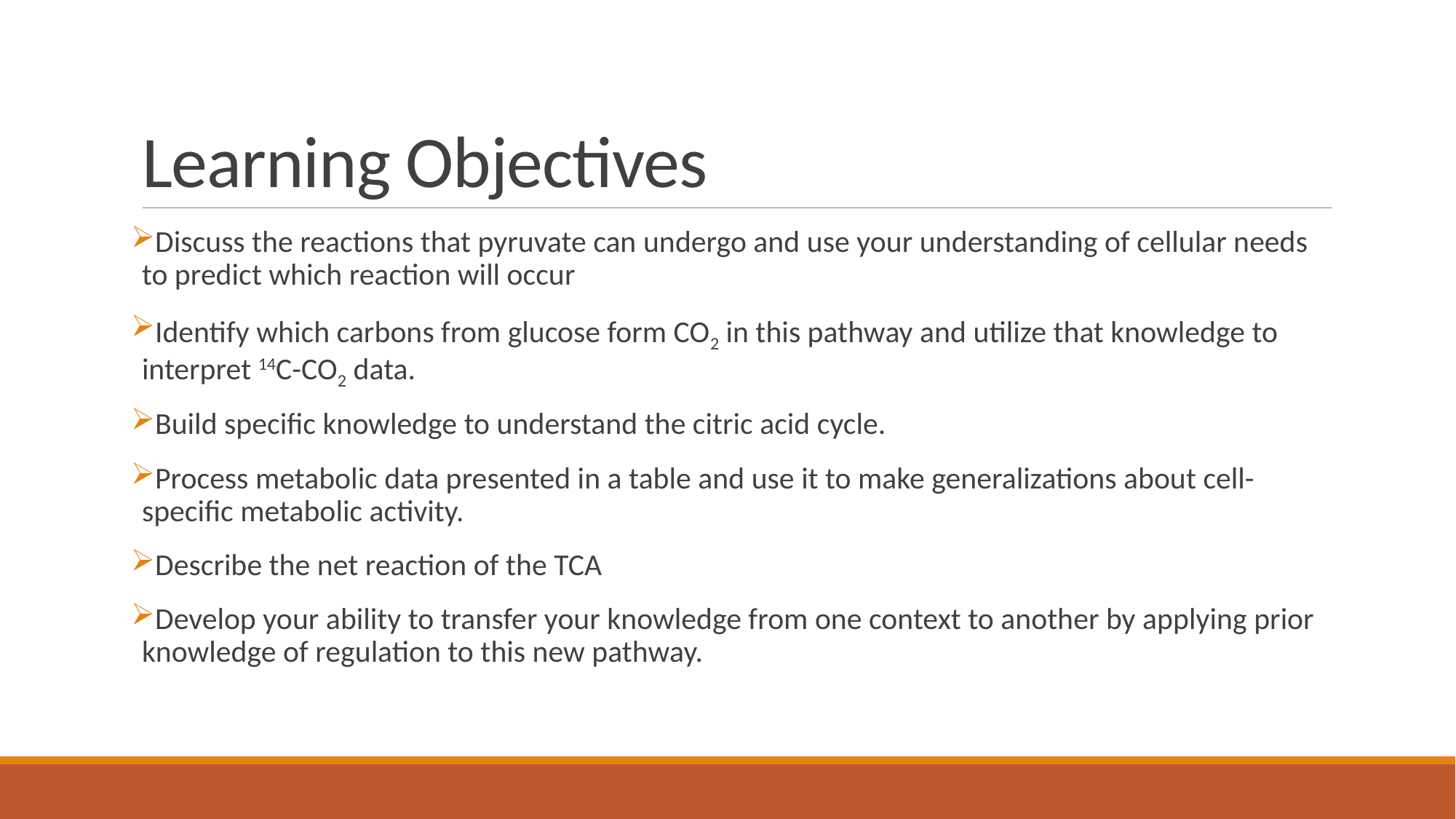

# Learning Objectives
Discuss the reactions that pyruvate can undergo and use your understanding of cellular needs to predict which reaction will occur
Identify which carbons from glucose form CO2 in this pathway and utilize that knowledge to interpret 14C-CO2 data.
Build specific knowledge to understand the citric acid cycle.
Process metabolic data presented in a table and use it to make generalizations about cell-specific metabolic activity.
Describe the net reaction of the TCA
Develop your ability to transfer your knowledge from one context to another by applying prior knowledge of regulation to this new pathway.